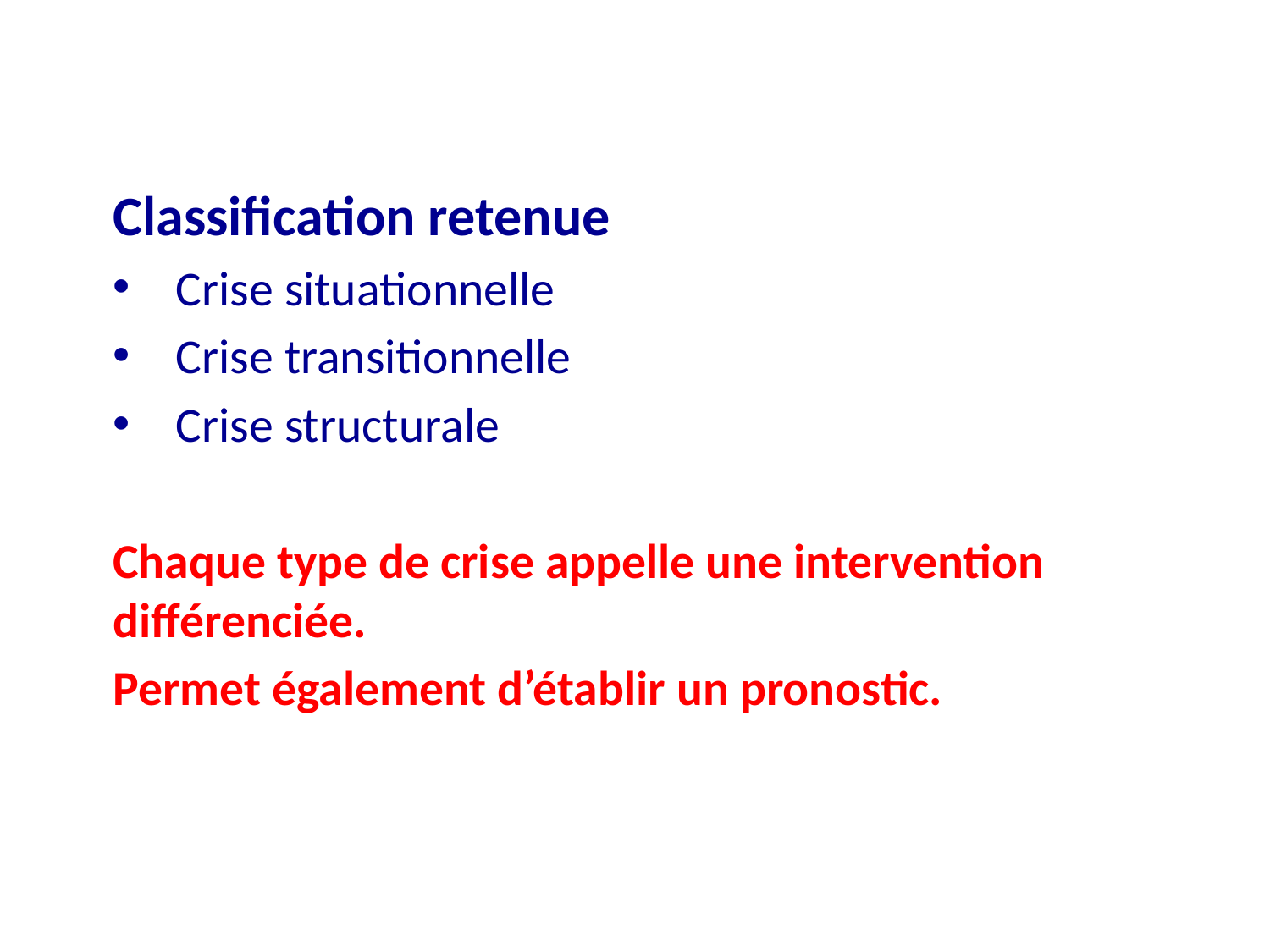

Classification retenue
Crise situationnelle
Crise transitionnelle
Crise structurale

Chaque type de crise appelle une intervention différenciée.
Permet également d’établir un pronostic.